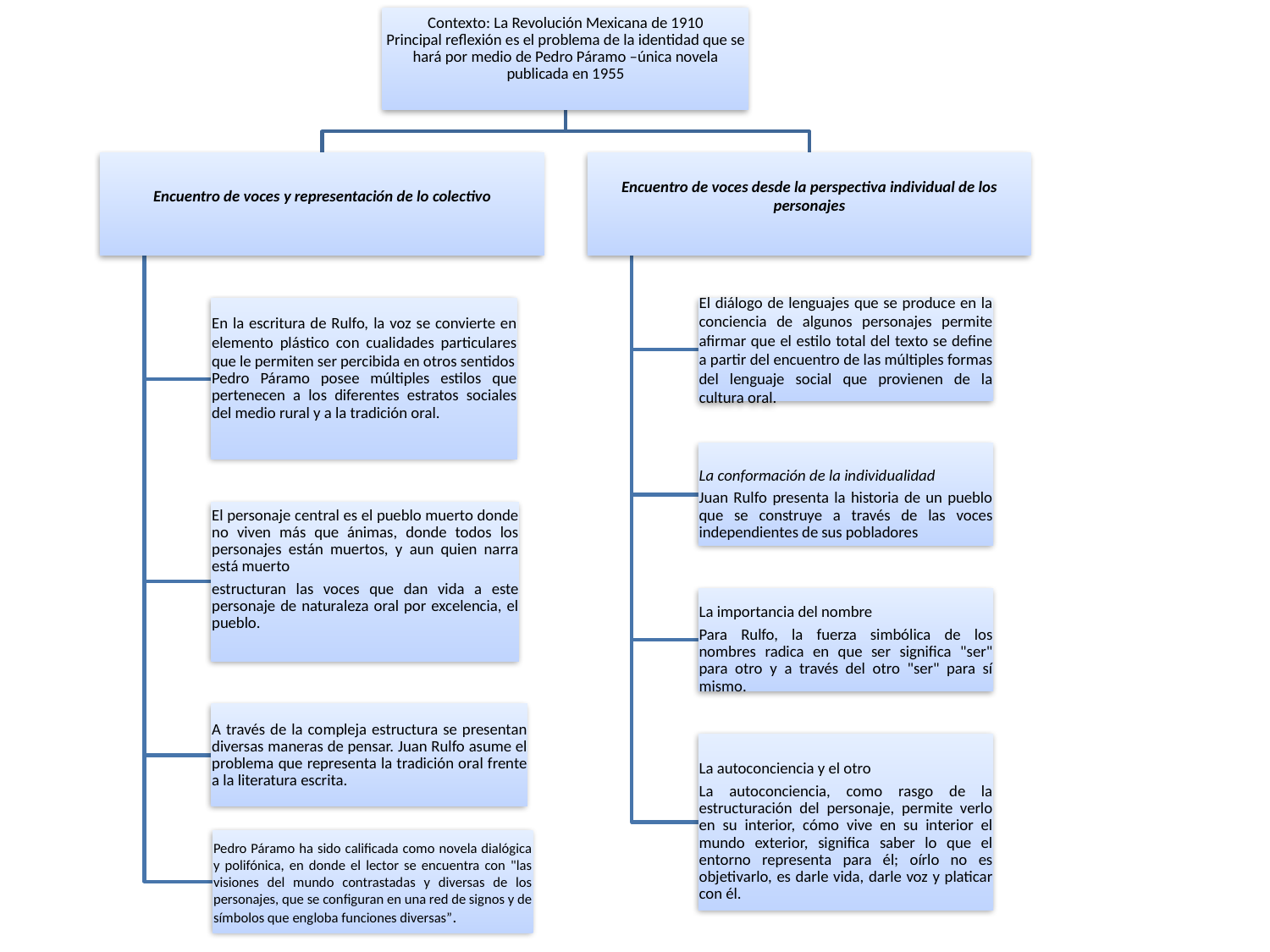

Contexto: La Revolución Mexicana de 1910
Principal reflexión es el problema de la identidad que se hará por medio de Pedro Páramo –única novela publicada en 1955

Encuentro de voces y representación de lo colectivo

En la escritura de Rulfo, la voz se convierte en elemento plástico con cualidades particulares que le permiten ser percibida en otros sentidos
Pedro Páramo posee múltiples estilos que pertenecen a los diferentes estratos sociales del medio rural y a la tradición oral.

El personaje central es el pueblo muerto donde no viven más que ánimas, donde todos los personajes están muertos, y aun quien narra está muerto
estructuran las voces que dan vida a este personaje de naturaleza oral por excelencia, el pueblo.

A través de la compleja estructura se presentan diversas maneras de pensar. Juan Rulfo asume el problema que representa la tradición oral frente a la literatura escrita.

Pedro Páramo ha sido calificada como novela dialógica y polifónica, en donde el lector se encuentra con "las visiones del mundo contrastadas y diversas de los personajes, que se configuran en una red de signos y de símbolos que engloba funciones diversas”.

Encuentro de voces desde la perspectiva individual de los personajes

El diálogo de lenguajes que se produce en la conciencia de algunos personajes permite afirmar que el estilo total del texto se define a partir del encuentro de las múltiples formas del lenguaje social que provienen de la cultura oral.

La conformación de la individualidad
Juan Rulfo presenta la historia de un pueblo que se construye a través de las voces independientes de sus pobladores

La importancia del nombre
Para Rulfo, la fuerza simbólica de los nombres radica en que ser significa "ser" para otro y a través del otro "ser" para sí mismo.

La autoconciencia y el otro
La autoconciencia, como rasgo de la estructuración del personaje, permite verlo en su interior, cómo vive en su interior el mundo exterior, significa saber lo que el entorno representa para él; oírlo no es objetivarlo, es darle vida, darle voz y platicar con él.